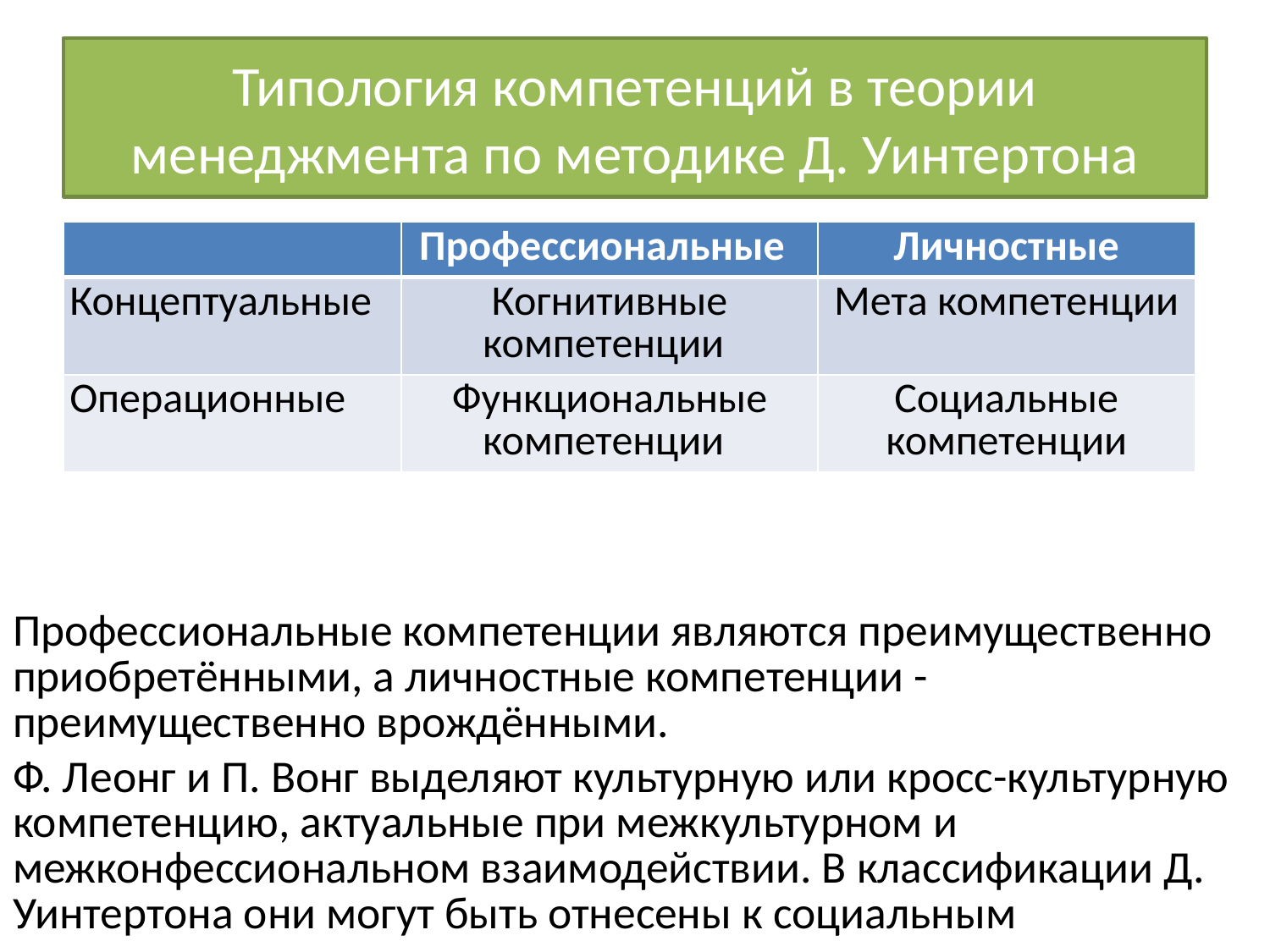

# Типология компетенций в теории менеджмента по методике Д. Уинтертона
|  | Профессиональные | Личностные |
| --- | --- | --- |
| Концептуальные | Когнитивные компетенции | Мета компетенции |
| Операционные | Функциональные компетенции | Социальные компетенции |
Профессиональные компетенции являются преимущественно приобретёнными, а личностные компетенции - преимущественно врождёнными.
Ф. Леонг и П. Вонг выделяют культурную или кросс-культурную компетенцию, актуальные при межкультурном и межконфессиональном взаимодействии. В классификации Д. Уинтертона они могут быть отнесены к социальным